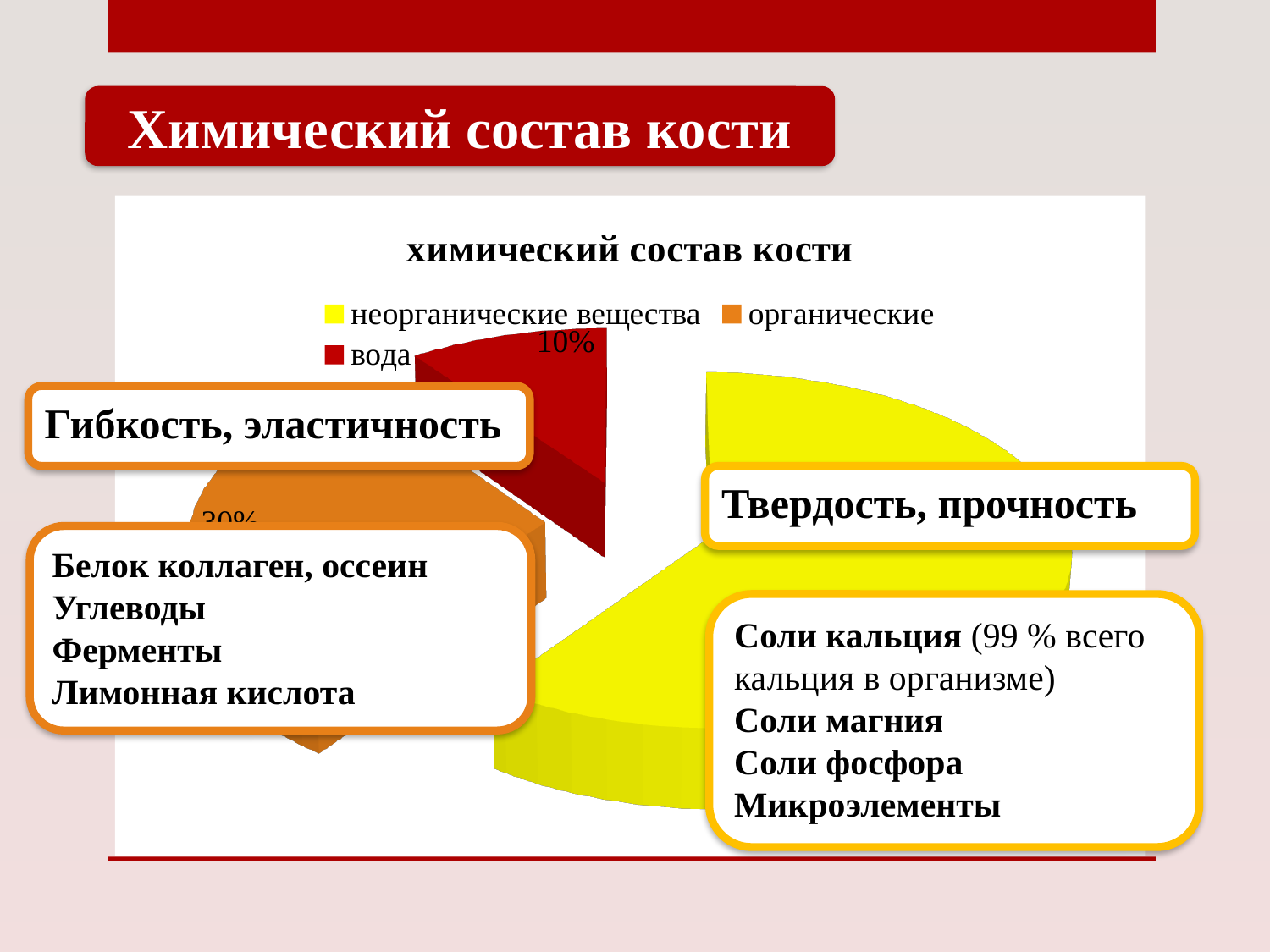

Химический состав кости

[unsupported chart]

Гибкость, эластичность
Твердость, прочность
Белок коллаген, оссеин
Углеводы
Ферменты
Лимонная кислота
Соли кальция (99 % всего кальция в организме)
Соли магния
Соли фосфора
Микроэлементы